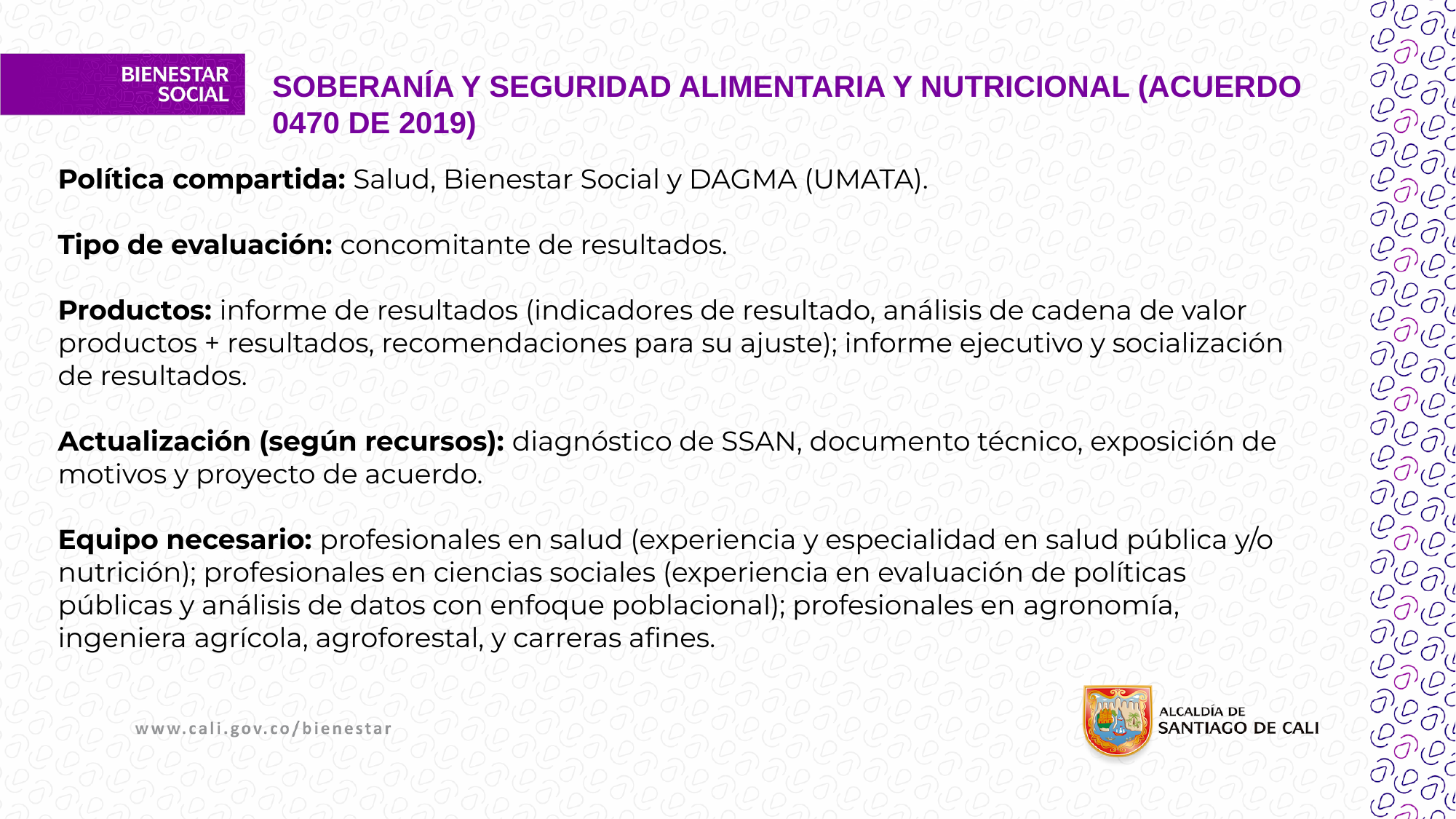

SOBERANÍA Y SEGURIDAD ALIMENTARIA Y NUTRICIONAL (ACUERDO 0470 DE 2019)

Política compartida: Salud, Bienestar Social y DAGMA (UMATA).

Tipo de evaluación: concomitante de resultados.

Productos: informe de resultados (indicadores de resultado, análisis de cadena de valor productos + resultados, recomendaciones para su ajuste); informe ejecutivo y socialización de resultados.

Actualización (según recursos): diagnóstico de SSAN, documento técnico, exposición de motivos y proyecto de acuerdo.

Equipo necesario: profesionales en salud (experiencia y especialidad en salud pública y/o nutrición); profesionales en ciencias sociales (experiencia en evaluación de políticas públicas y análisis de datos con enfoque poblacional); profesionales en agronomía, ingeniera agrícola, agroforestal, y carreras afines.